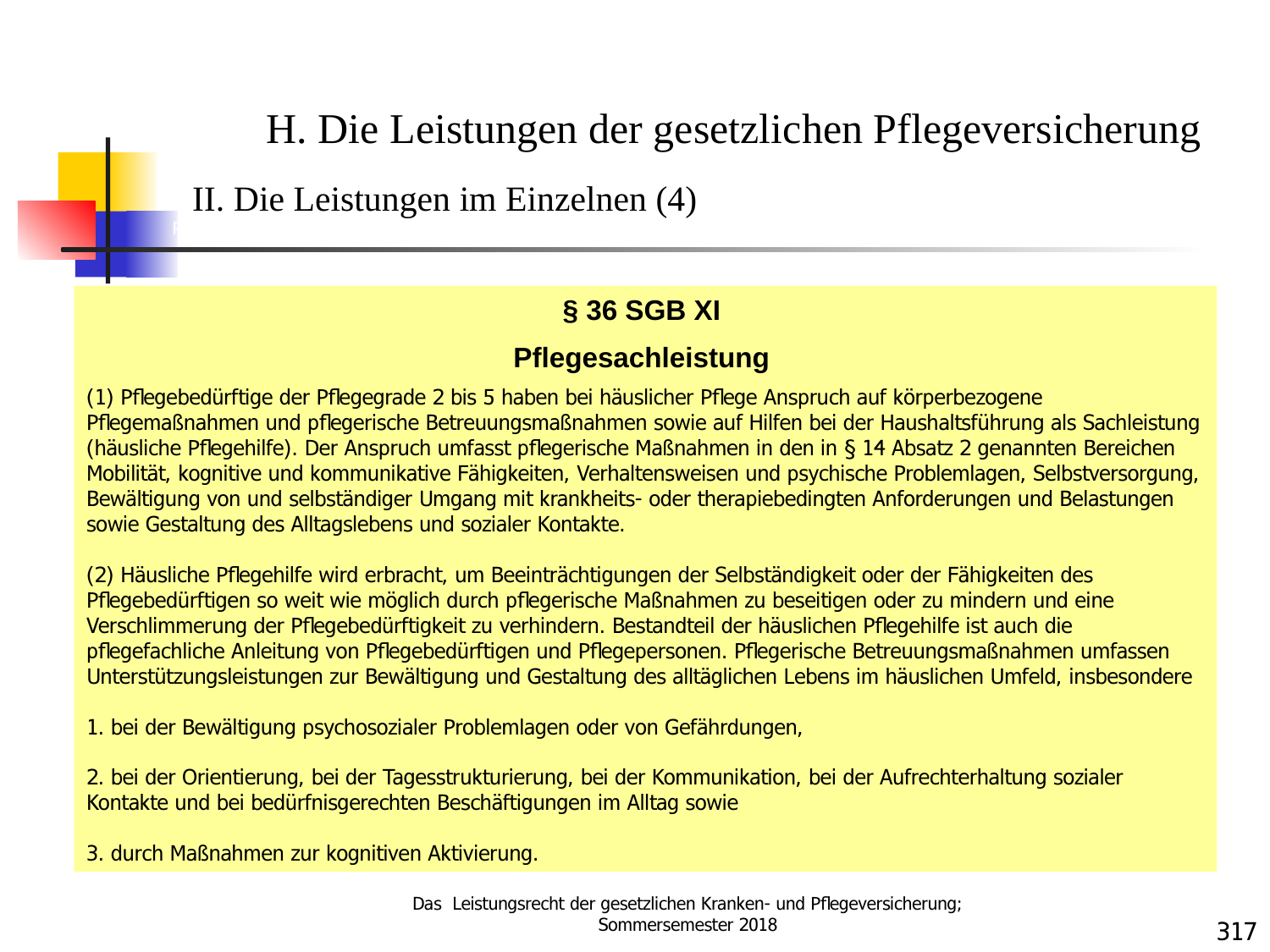

PV 11
H. Die Leistungen der gesetzlichen Pflegeversicherung
II. Die Leistungen im Einzelnen (4)
§ 36 SGB XI
Pflegesachleistung
(1) Pflegebedürftige der Pflegegrade 2 bis 5 haben bei häuslicher Pflege Anspruch auf körperbezogene Pflegemaßnahmen und pflegerische Betreuungsmaßnahmen sowie auf Hilfen bei der Haushaltsführung als Sachleistung (häusliche Pflegehilfe). Der Anspruch umfasst pflegerische Maßnahmen in den in § 14 Absatz 2 genannten Bereichen Mobilität, kognitive und kommunikative Fähigkeiten, Verhaltensweisen und psychische Problemlagen, Selbstversorgung, Bewältigung von und selbständiger Umgang mit krankheits- oder therapiebedingten Anforderungen und Belastungen sowie Gestaltung des Alltagslebens und sozialer Kontakte.

(2) Häusliche Pflegehilfe wird erbracht, um Beeinträchtigungen der Selbständigkeit oder der Fähigkeiten des Pflegebedürftigen so weit wie möglich durch pflegerische Maßnahmen zu beseitigen oder zu mindern und eine Verschlimmerung der Pflegebedürftigkeit zu verhindern. Bestandteil der häuslichen Pflegehilfe ist auch die pflegefachliche Anleitung von Pflegebedürftigen und Pflegepersonen. Pflegerische Betreuungsmaßnahmen umfassen Unterstützungsleistungen zur Bewältigung und Gestaltung des alltäglichen Lebens im häuslichen Umfeld, insbesondere

1. bei der Bewältigung psychosozialer Problemlagen oder von Gefährdungen,

2. bei der Orientierung, bei der Tagesstrukturierung, bei der Kommunikation, bei der Aufrechterhaltung sozialer Kontakte und bei bedürfnisgerechten Beschäftigungen im Alltag sowie

3. durch Maßnahmen zur kognitiven Aktivierung.
Das  Leistungsrecht der gesetzlichen Kranken- und Pflegeversicherung; Sommersemester 2018
317